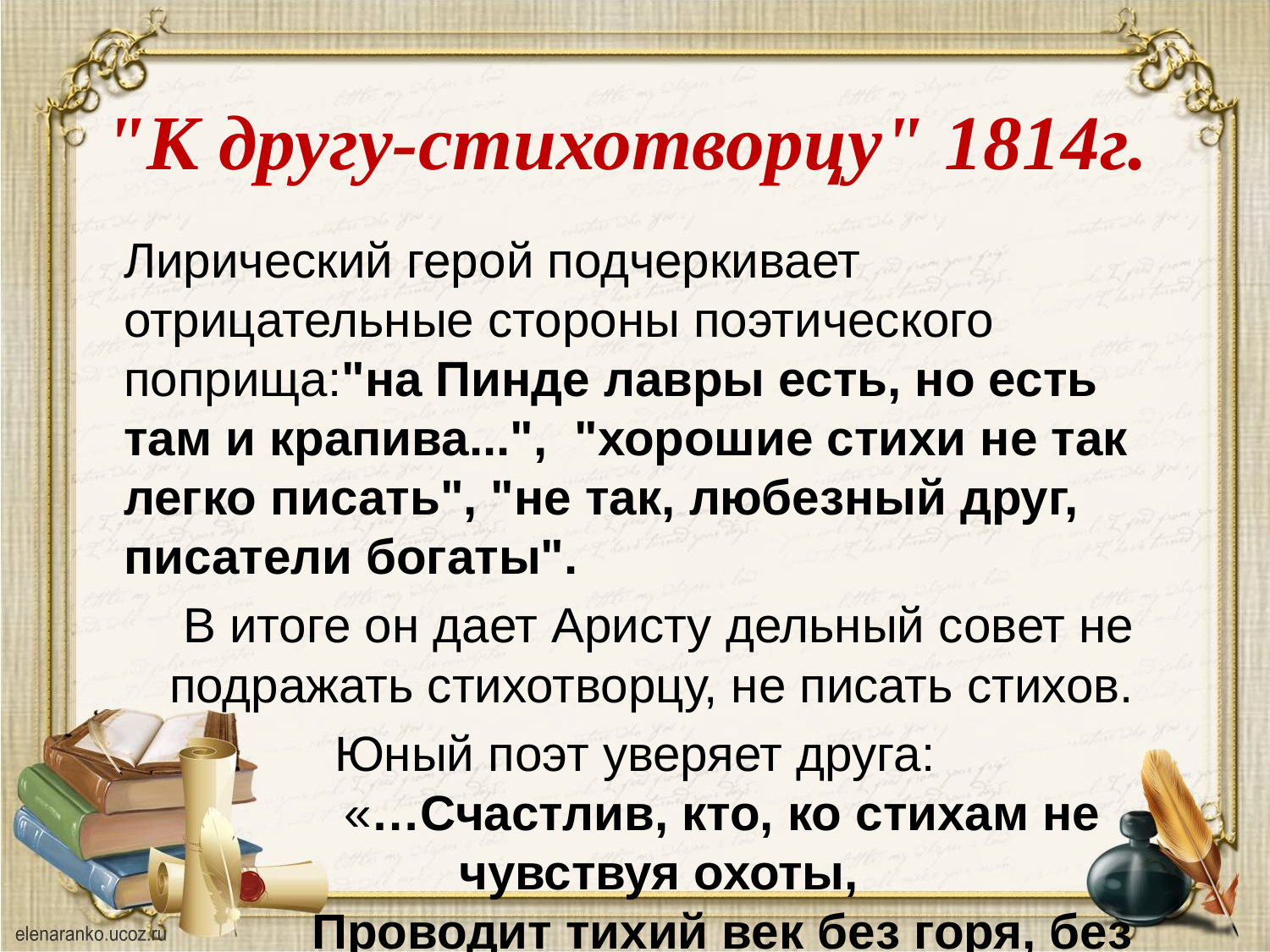

# "К другу-стихотворцу" 1814г.
	Лирический герой подчеркивает отрицательные стороны поэтического поприща:"на Пинде лавры есть, но есть там и крапива...",  "хорошие стихи не так легко писать", "не так, любезный друг, писатели богаты".
	В итоге он дает Аристу дельный совет не подражать стихотворцу, не писать стихов.
Юный поэт уверяет друга:
	«…Счастлив, кто, ко стихам не чувствуя охоты,
	Проводит тихий век без горя, без заботы...»